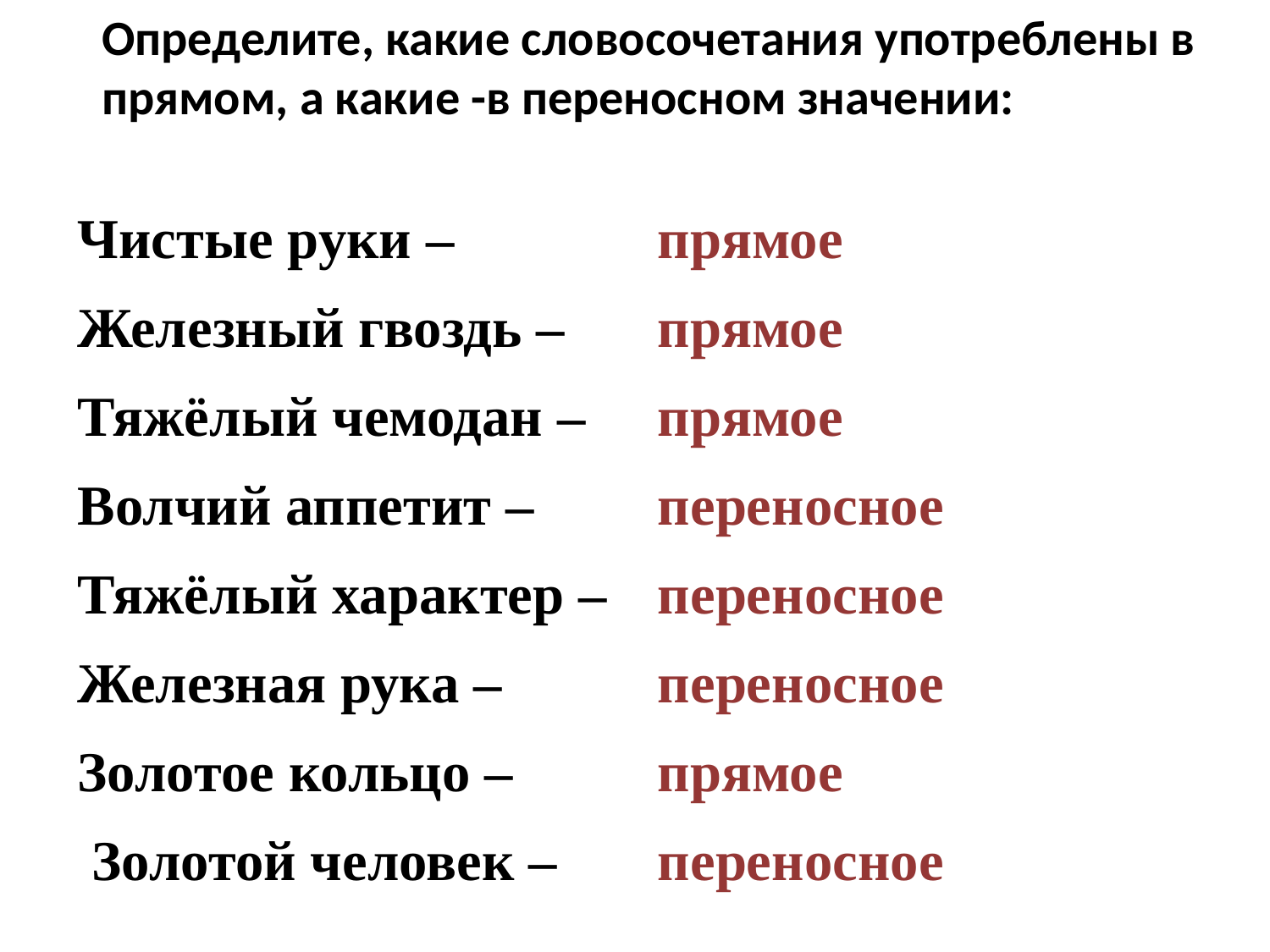

Определите, какие словосочетания употреблены в прямом, а какие -в переносном значении:
Чистые руки –
Железный гвоздь –
Тяжёлый чемодан –
Волчий аппетит –
Тяжёлый характер –
Железная рука –
Золотое кольцо –
 Золотой человек –
прямое
прямое
прямое
переносное
переносное
переносное
прямое
переносное